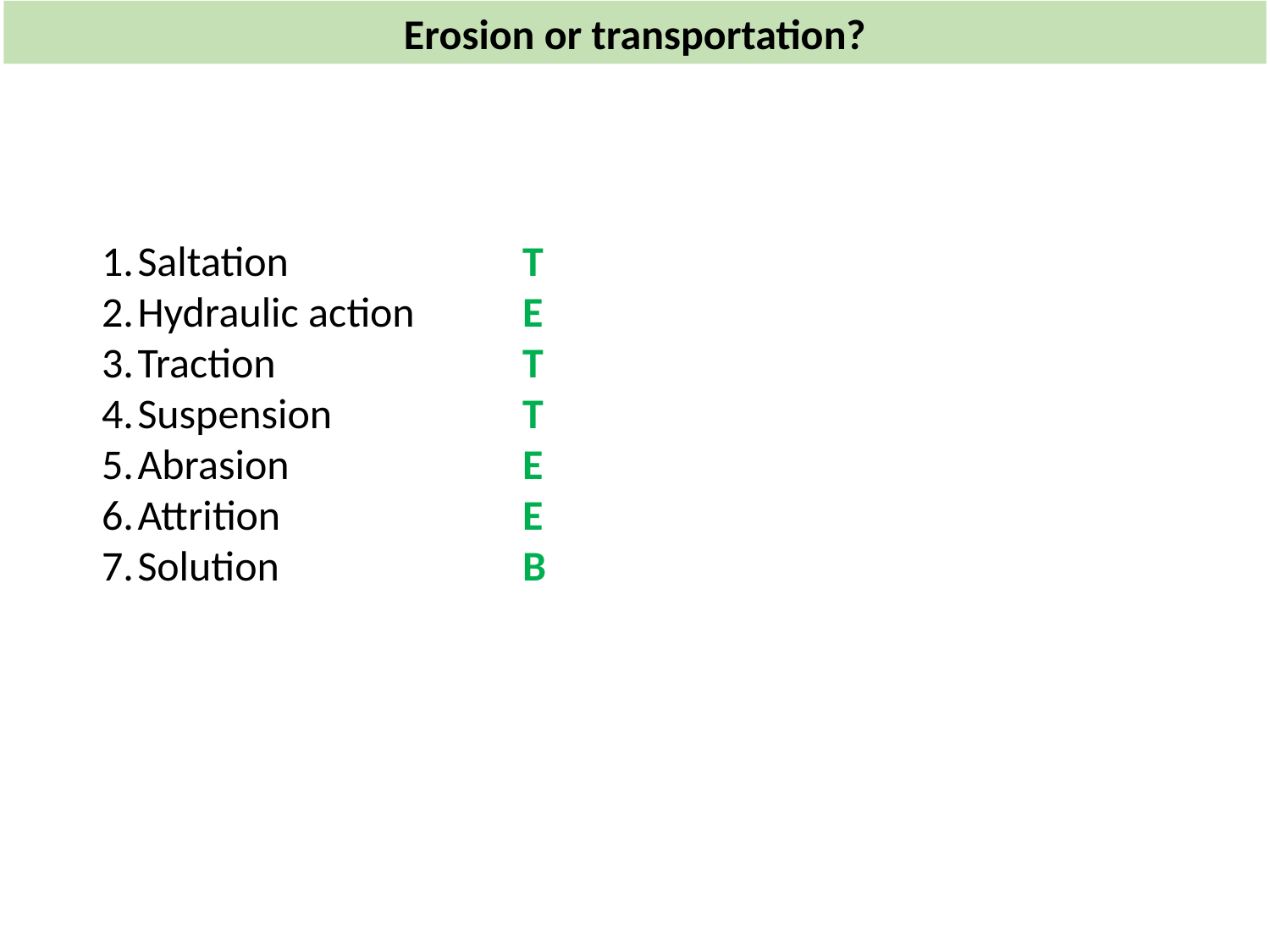

Erosion or transportation?
Saltation
Hydraulic action
Traction
Suspension
Abrasion
Attrition
Solution
T
E
T
T
E
E
B